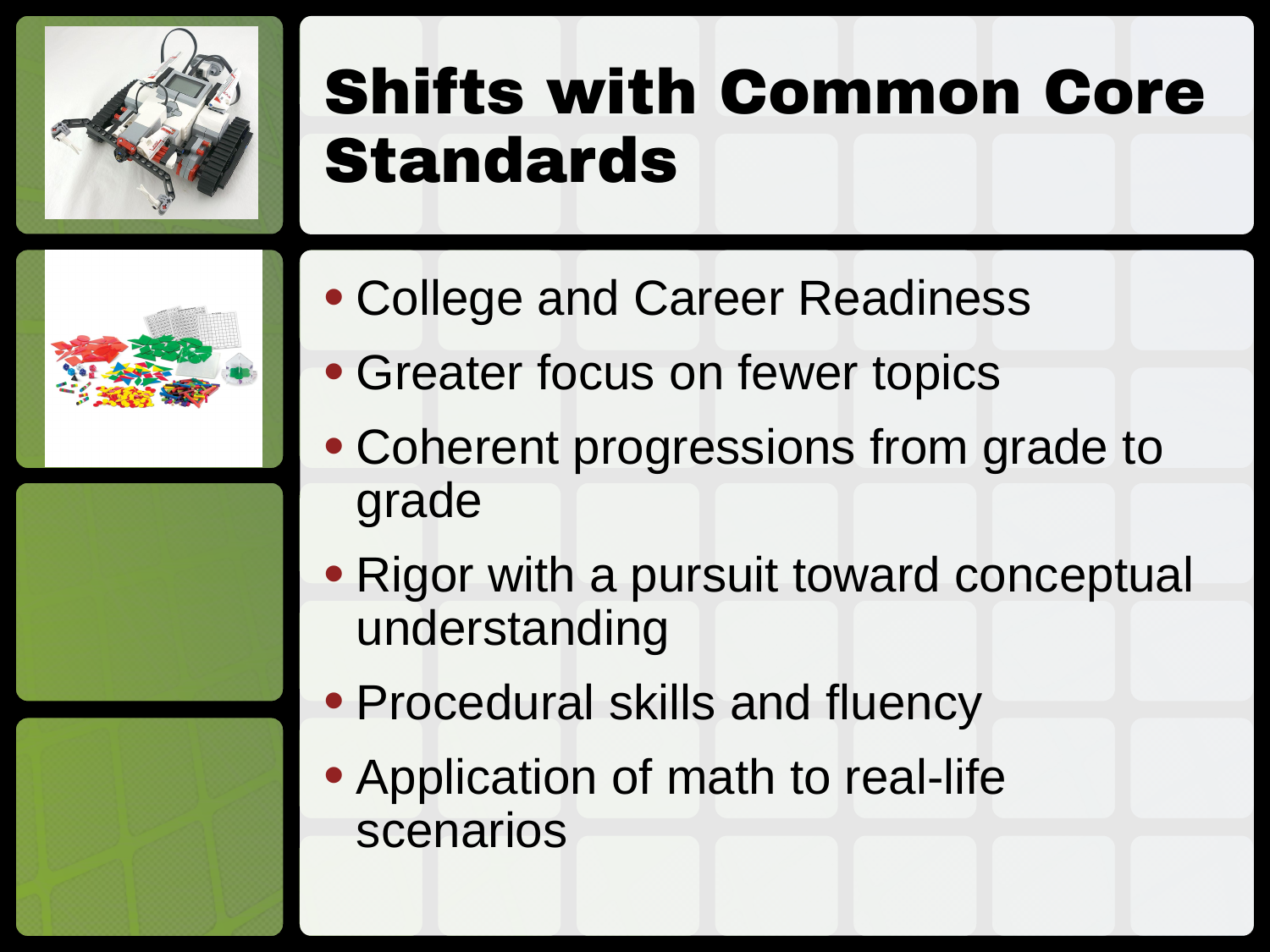

# Shifts with Common Core Standards
College and Career Readiness
Greater focus on fewer topics
Coherent progressions from grade to grade
Rigor with a pursuit toward conceptual understanding
Procedural skills and fluency
Application of math to real-life scenarios